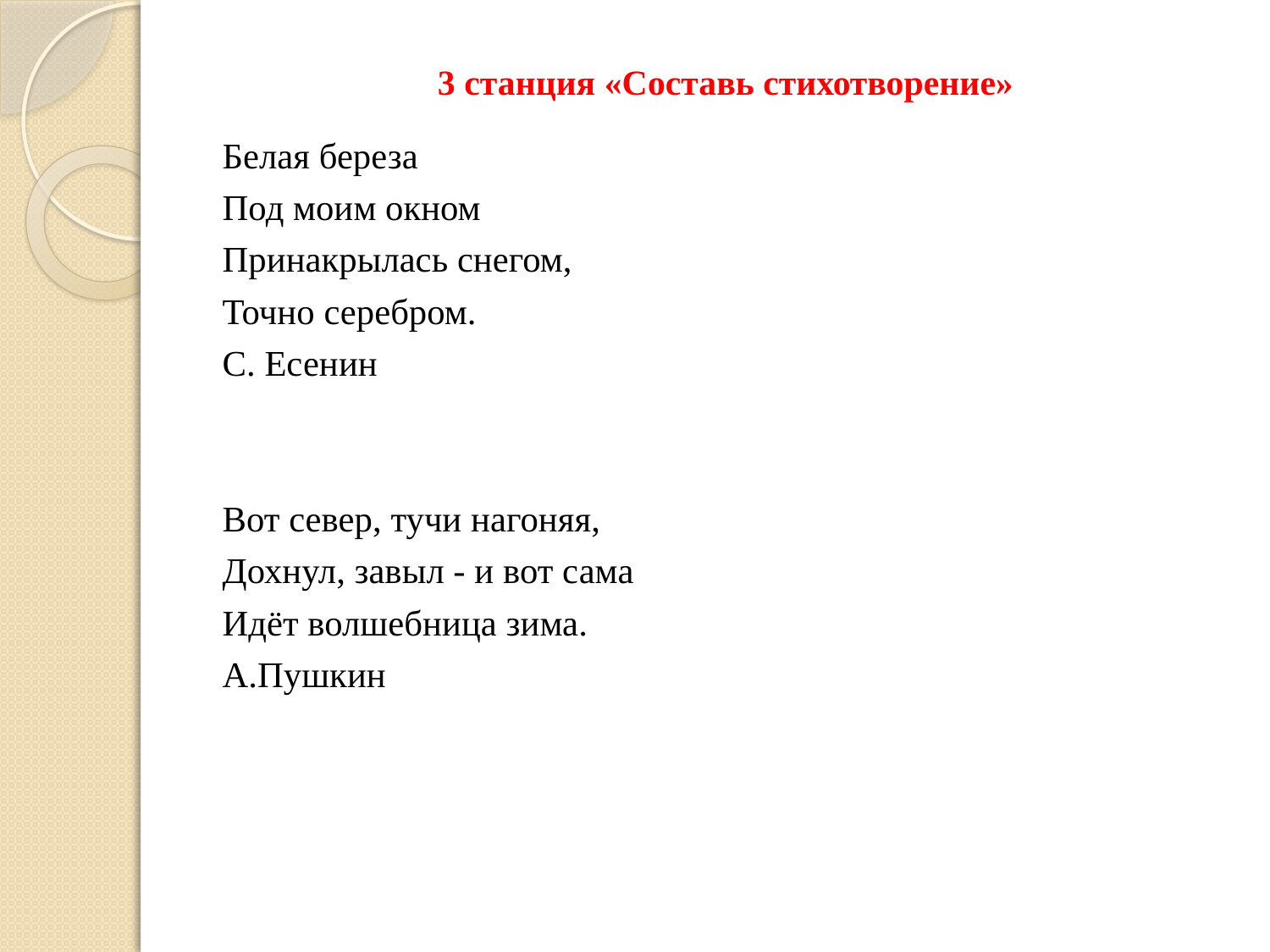

# 3 станция «Составь стихотворение»
Белая береза
Под моим окном
Принакрылась снегом,
Точно серебром.
С. Есенин

Вот север, тучи нагоняя,
Дохнул, завыл - и вот сама
Идёт волшебница зима.
А.Пушкин